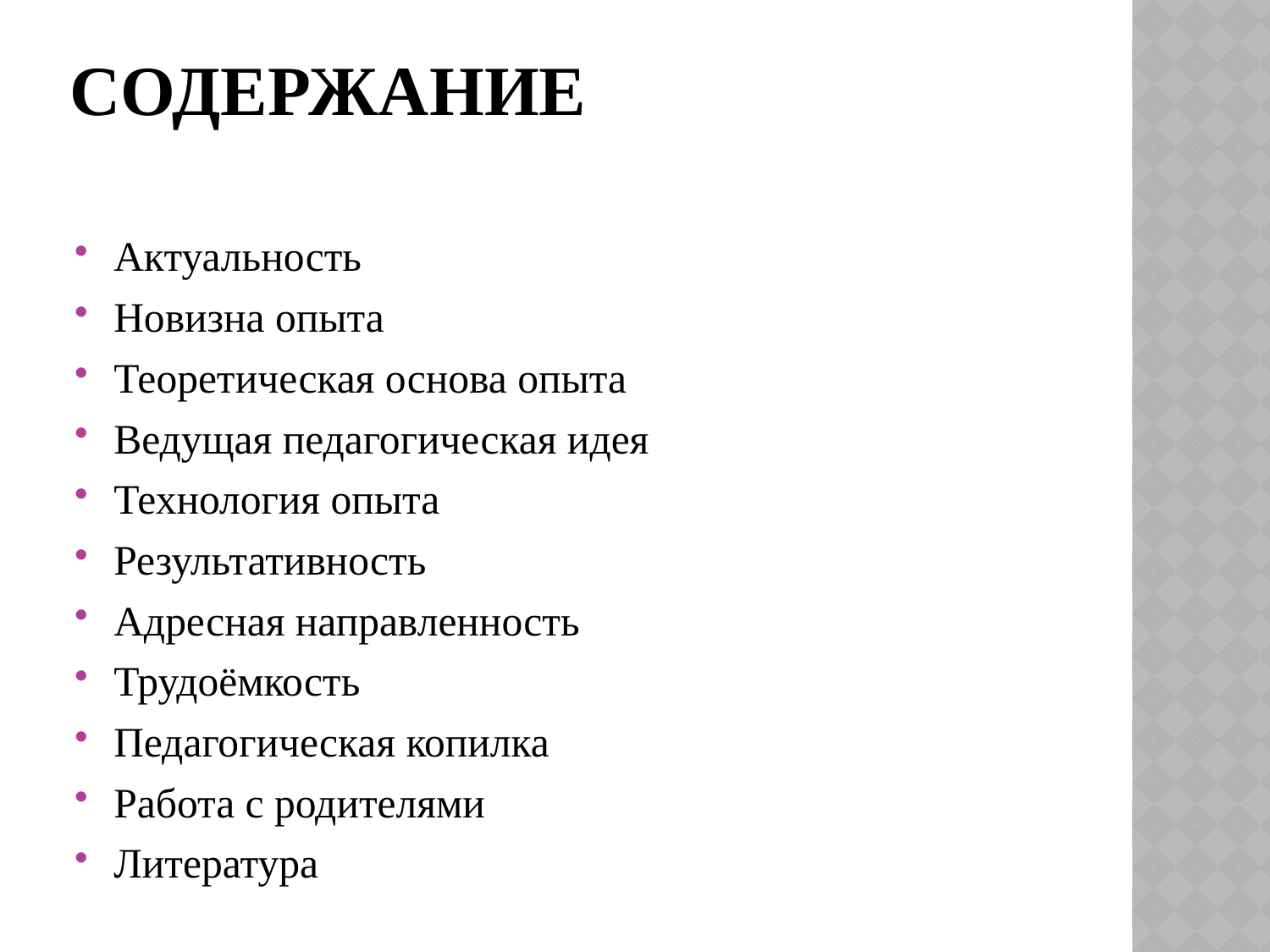

# Содержание
Актуальность
Новизна опыта
Теоретическая основа опыта
Ведущая педагогическая идея
Технология опыта
Результативность
Адресная направленность
Трудоёмкость
Педагогическая копилка
Работа с родителями
Литература